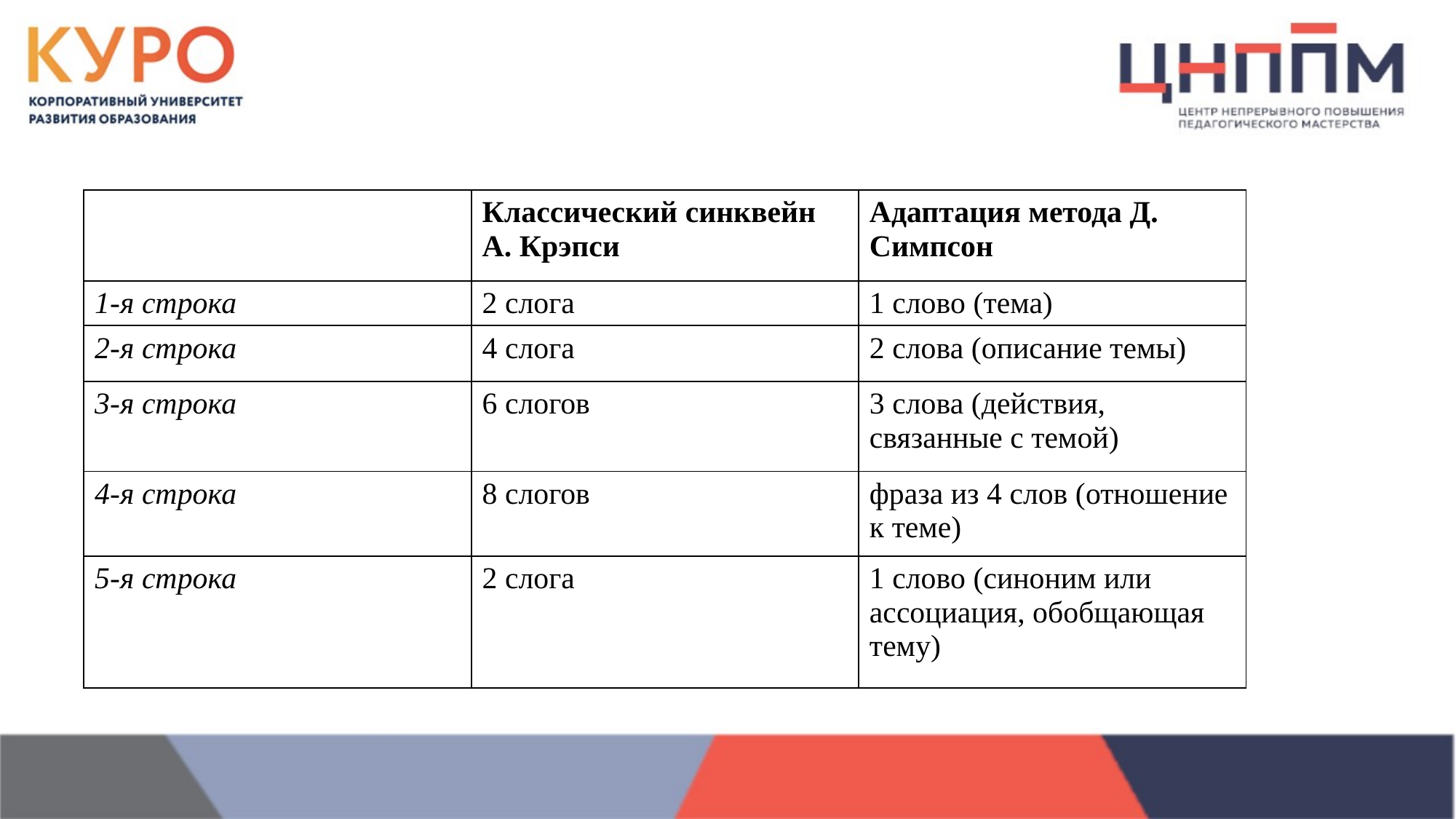

|  | Классический синквейн А. Крэпси | Адаптация метода Д. Симпсон |
| --- | --- | --- |
| 1‑я строка | 2 слога | 1 слово (тема) |
| 2‑я строка | 4 слога | 2 слова (описание темы) |
| 3‑я строка | 6 слогов | 3 слова (действия, связанные с темой) |
| 4‑я строка | 8 слогов | фраза из 4 слов (отношение к теме) |
| 5‑я строка | 2 слога | 1 слово (синоним или ассоциация, обобщающая тему) |